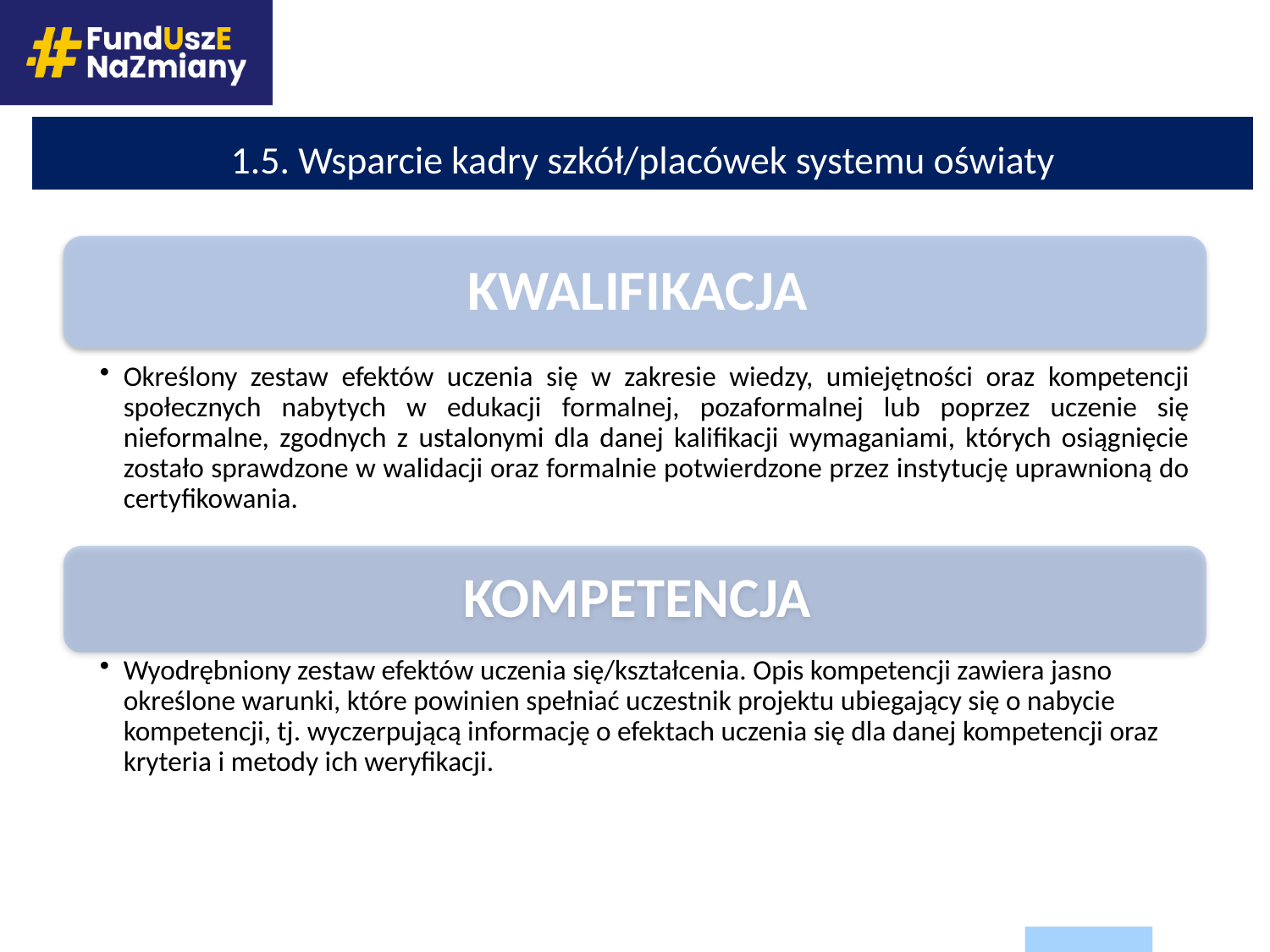

# 1.5. Wsparcie kadry szkół/placówek systemu oświaty
KWALIFIKACJA
Określony zestaw efektów uczenia się w zakresie wiedzy, umiejętności oraz kompetencji społecznych nabytych w edukacji formalnej, pozaformalnej lub poprzez uczenie się nieformalne, zgodnych z ustalonymi dla danej kalifikacji wymaganiami, których osiągnięcie zostało sprawdzone w walidacji oraz formalnie potwierdzone przez instytucję uprawnioną do certyfikowania.
KOMPETENCJA
Wyodrębniony zestaw efektów uczenia się/kształcenia. Opis kompetencji zawiera jasno określone warunki, które powinien spełniać uczestnik projektu ubiegający się o nabycie kompetencji, tj. wyczerpującą informację o efektach uczenia się dla danej kompetencji oraz kryteria i metody ich weryfikacji.